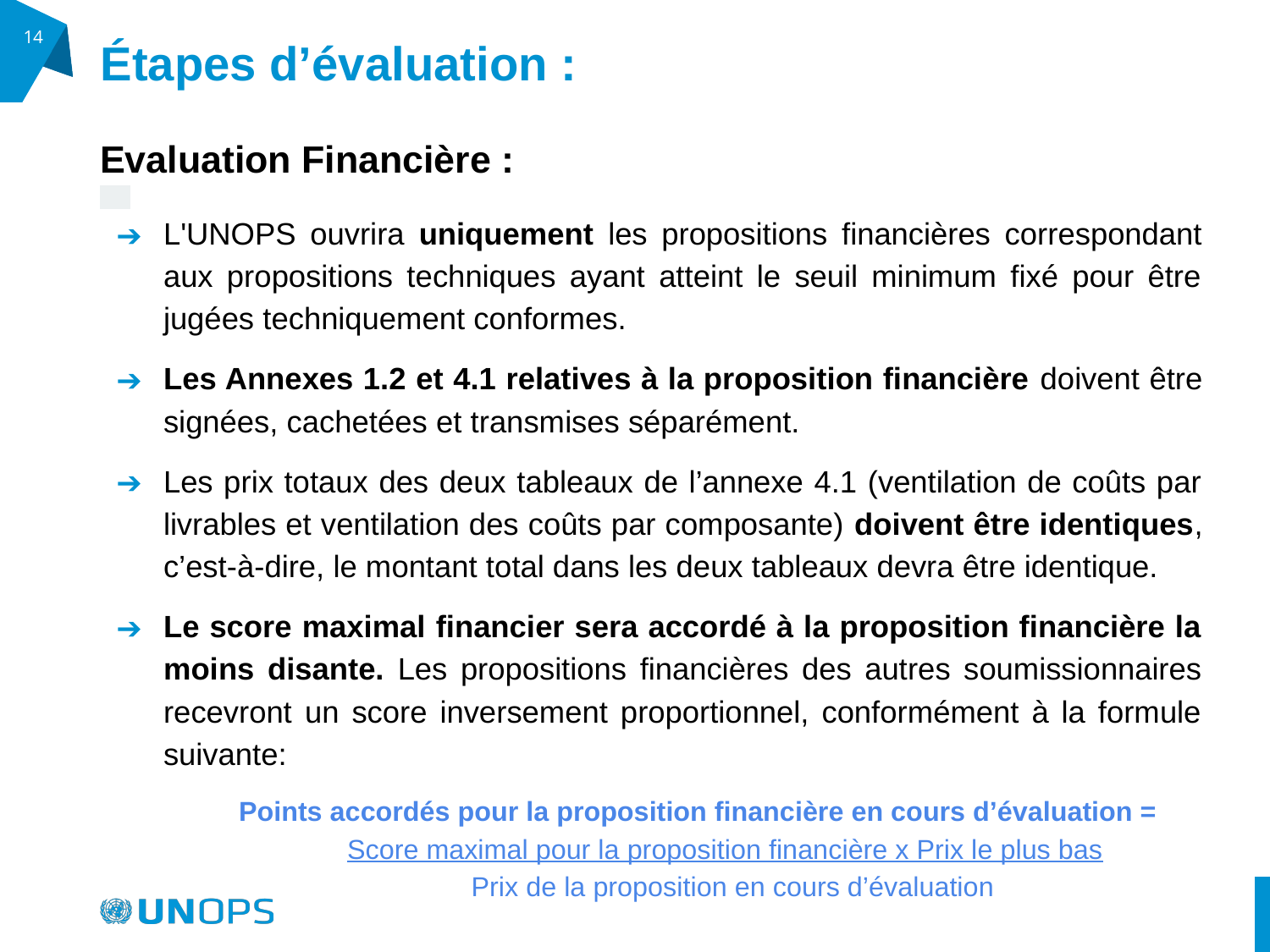

14
# Étapes d’évaluation :
Evaluation Financière :

L'UNOPS ouvrira uniquement les propositions financières correspondant aux propositions techniques ayant atteint le seuil minimum fixé pour être jugées techniquement conformes.
Les Annexes 1.2 et 4.1 relatives à la proposition financière doivent être signées, cachetées et transmises séparément.
Les prix totaux des deux tableaux de l’annexe 4.1 (ventilation de coûts par livrables et ventilation des coûts par composante) doivent être identiques, c’est-à-dire, le montant total dans les deux tableaux devra être identique.
Le score maximal financier sera accordé à la proposition financière la moins disante. Les propositions financières des autres soumissionnaires recevront un score inversement proportionnel, conformément à la formule suivante:
Points accordés pour la proposition financière en cours d’évaluation =
Score maximal pour la proposition financière x Prix le plus bas
Prix de la proposition en cours d’évaluation